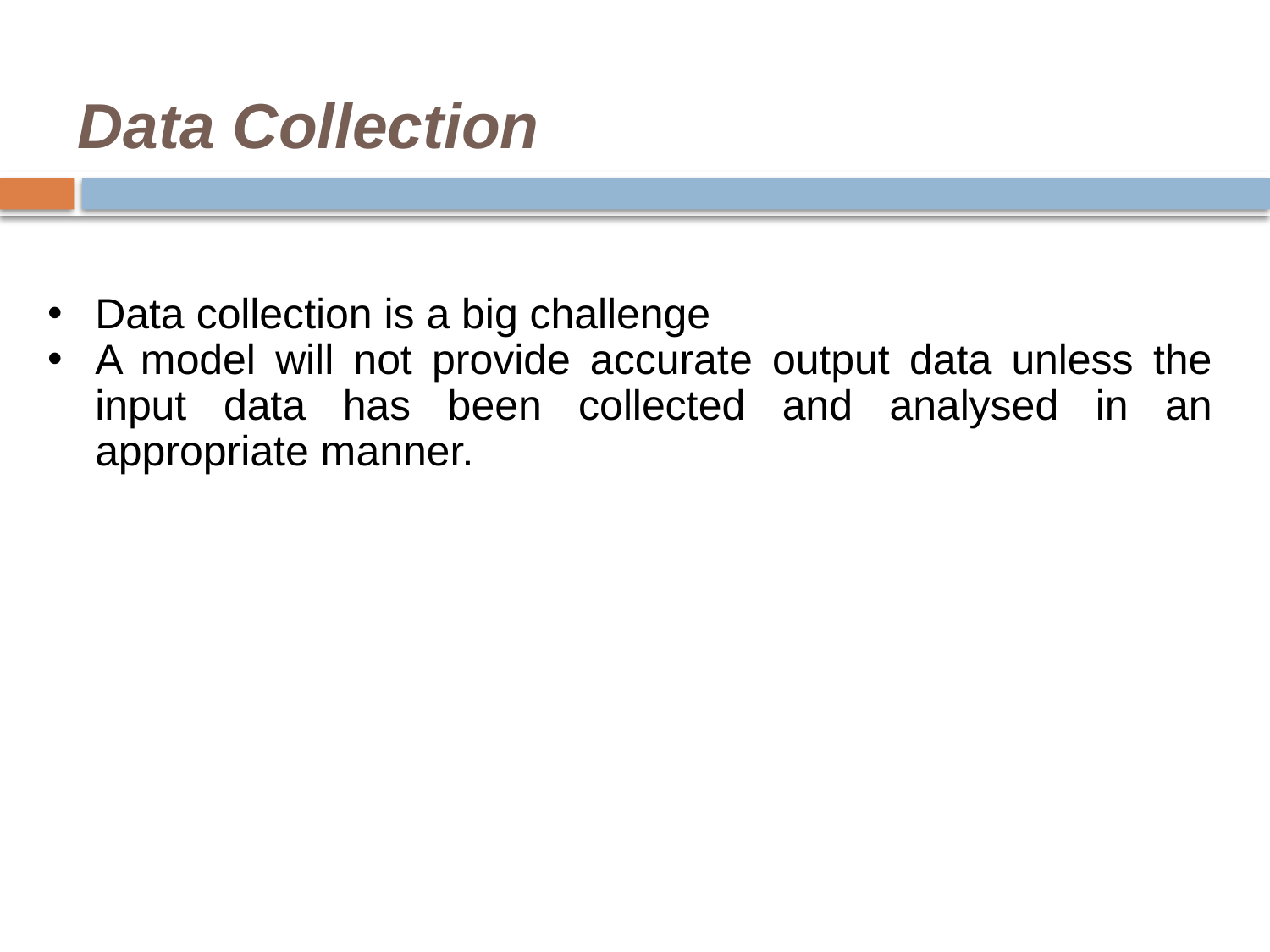

# Data Collection
Data collection is a big challenge
A model will not provide accurate output data unless the input data has been collected and analysed in an appropriate manner.